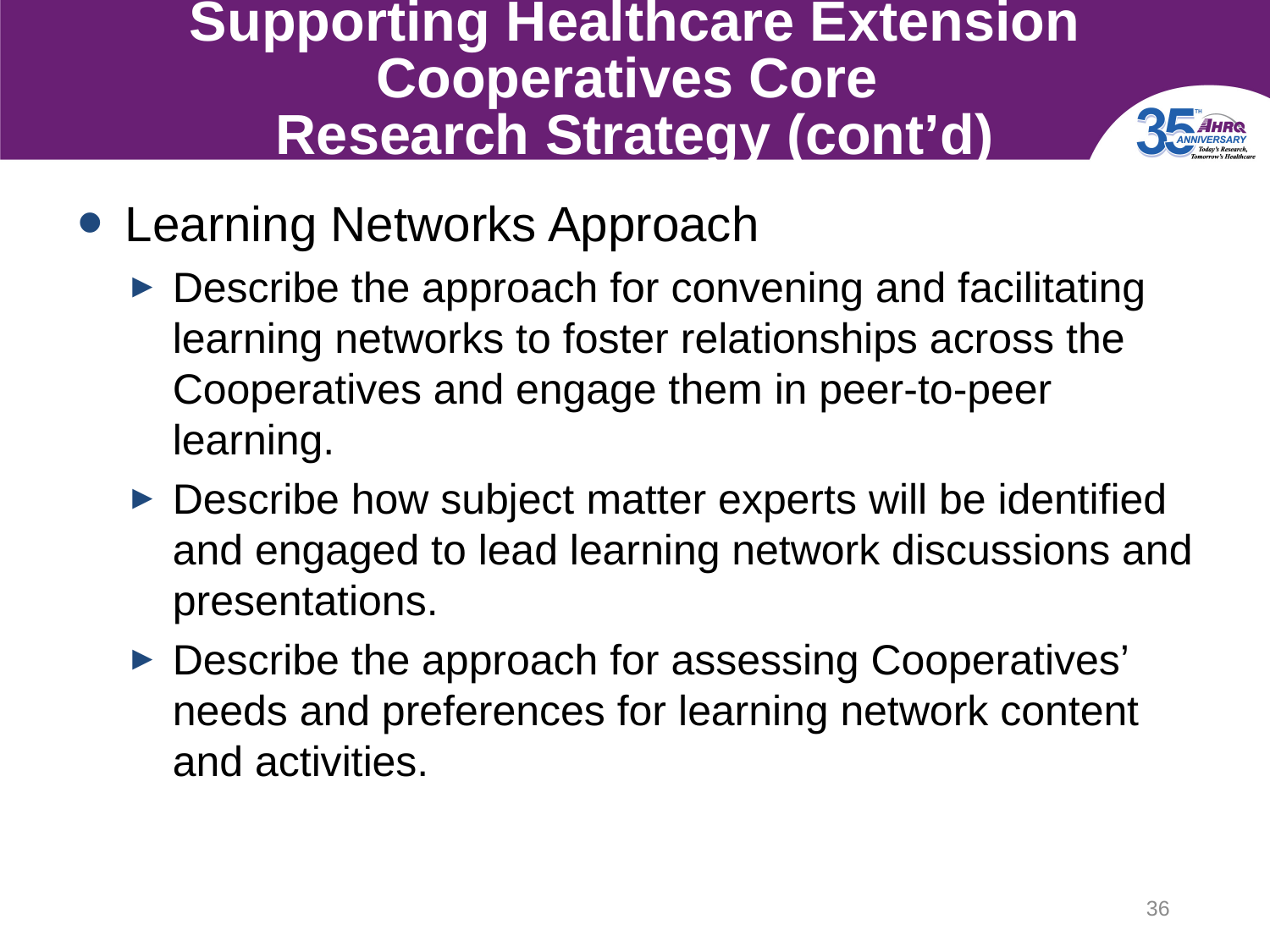

# Supporting Healthcare Extension Cooperatives Core Research Strategy (cont’d)
Learning Networks Approach
Describe the approach for convening and facilitating learning networks to foster relationships across the Cooperatives and engage them in peer-to-peer learning.
Describe how subject matter experts will be identified and engaged to lead learning network discussions and presentations.
Describe the approach for assessing Cooperatives’ needs and preferences for learning network content and activities.

36